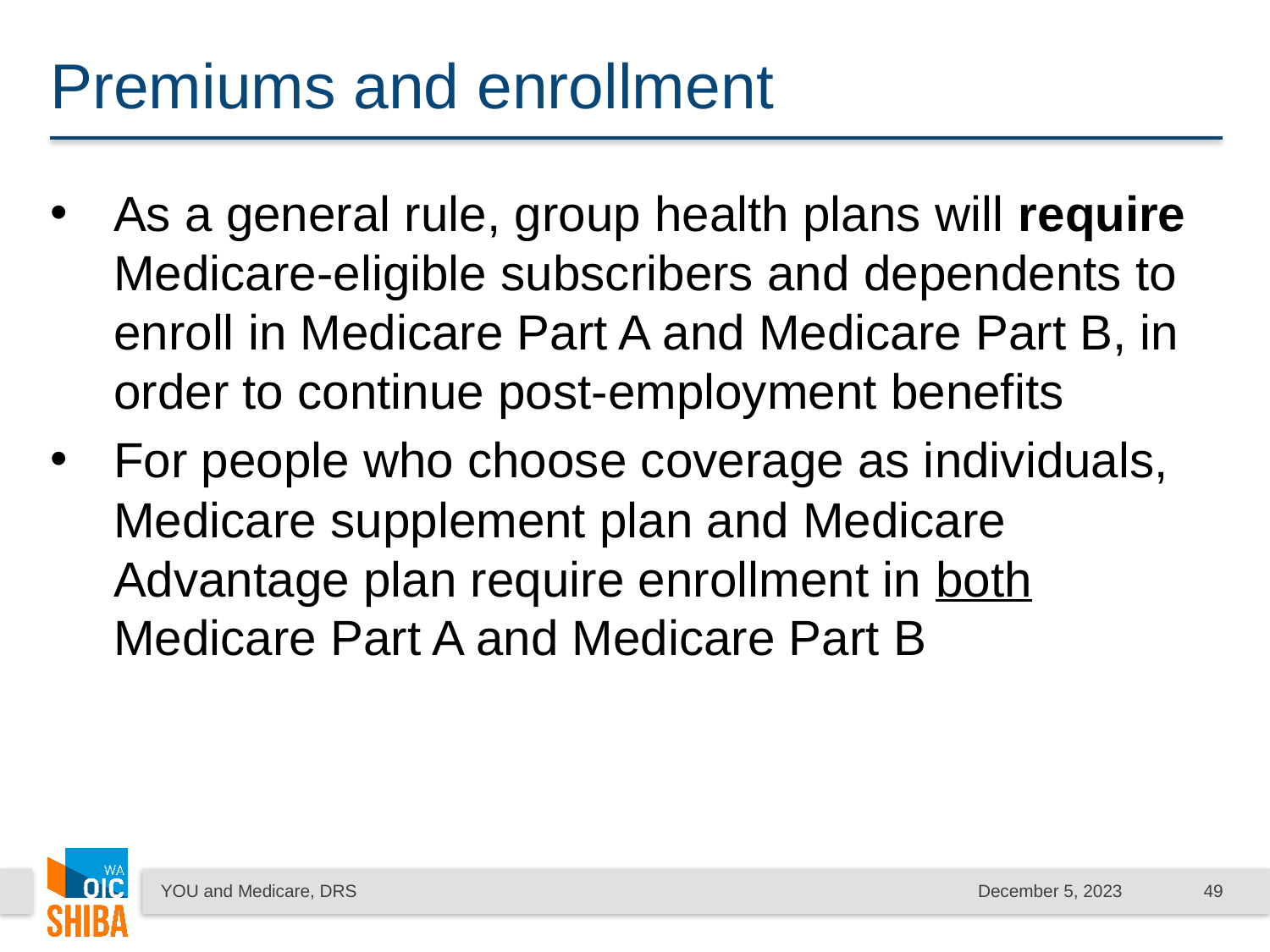

# Premiums and enrollment
As a general rule, group health plans will require Medicare-eligible subscribers and dependents to enroll in Medicare Part A and Medicare Part B, in order to continue post-employment benefits
For people who choose coverage as individuals, Medicare supplement plan and Medicare Advantage plan require enrollment in both Medicare Part A and Medicare Part B
YOU and Medicare, DRS
December 5, 2023
49